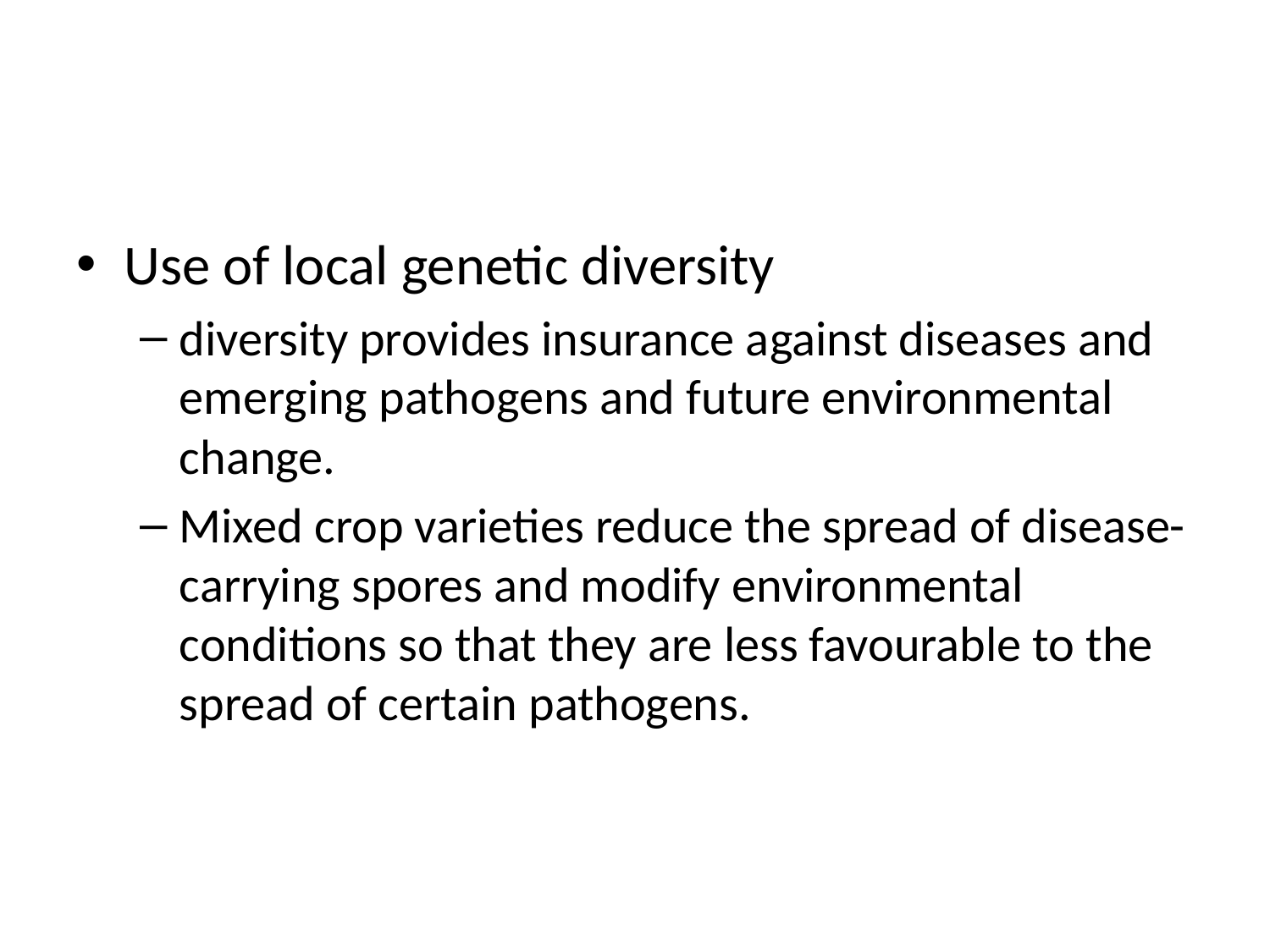

#
Use of local genetic diversity
diversity provides insurance against diseases and emerging pathogens and future environmental change.
Mixed crop varieties reduce the spread of disease-carrying spores and modify environmental conditions so that they are less favourable to the spread of certain pathogens.